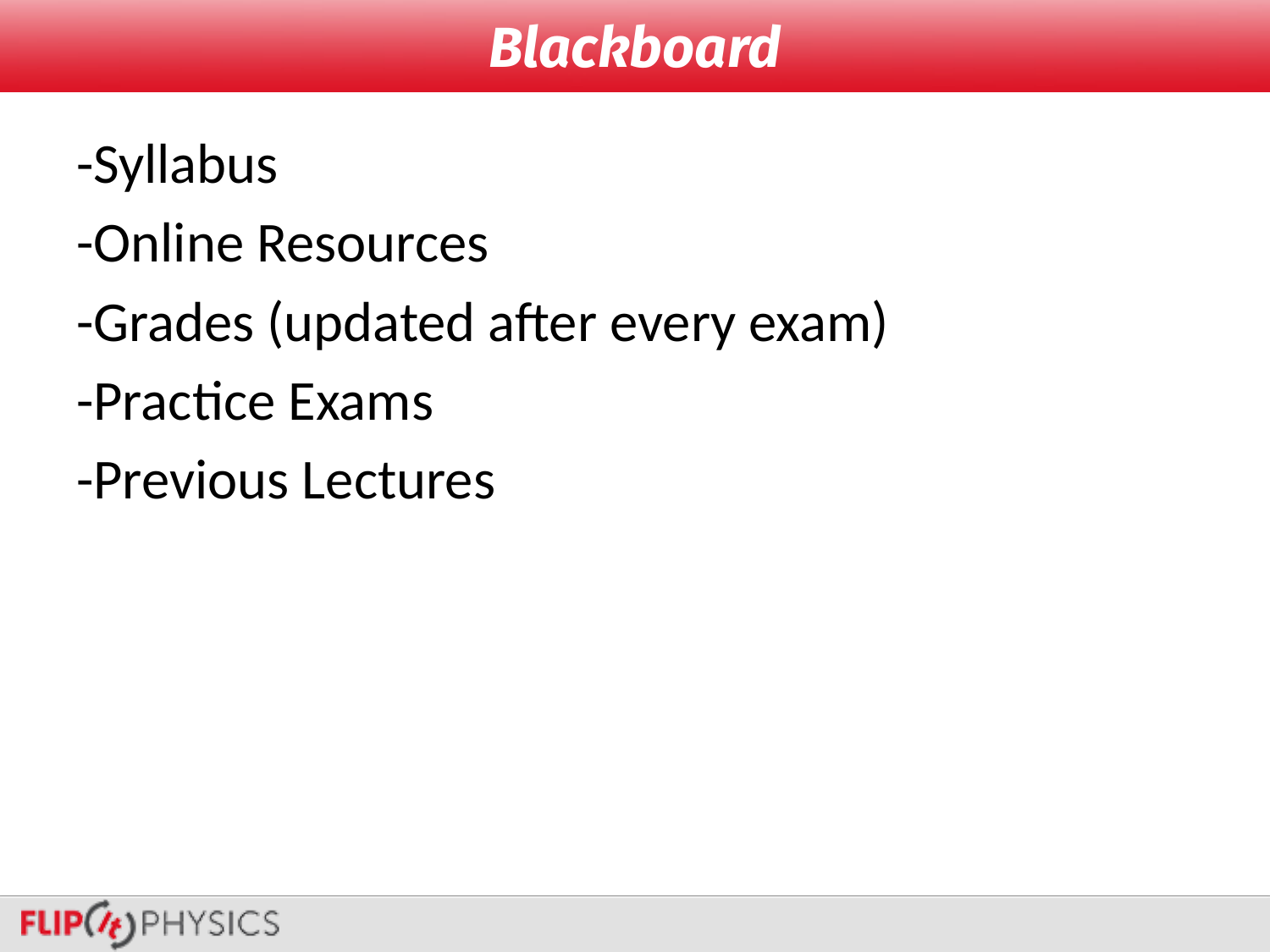

# Blackboard
-Syllabus
-Online Resources
-Grades (updated after every exam)
-Practice Exams
-Previous Lectures